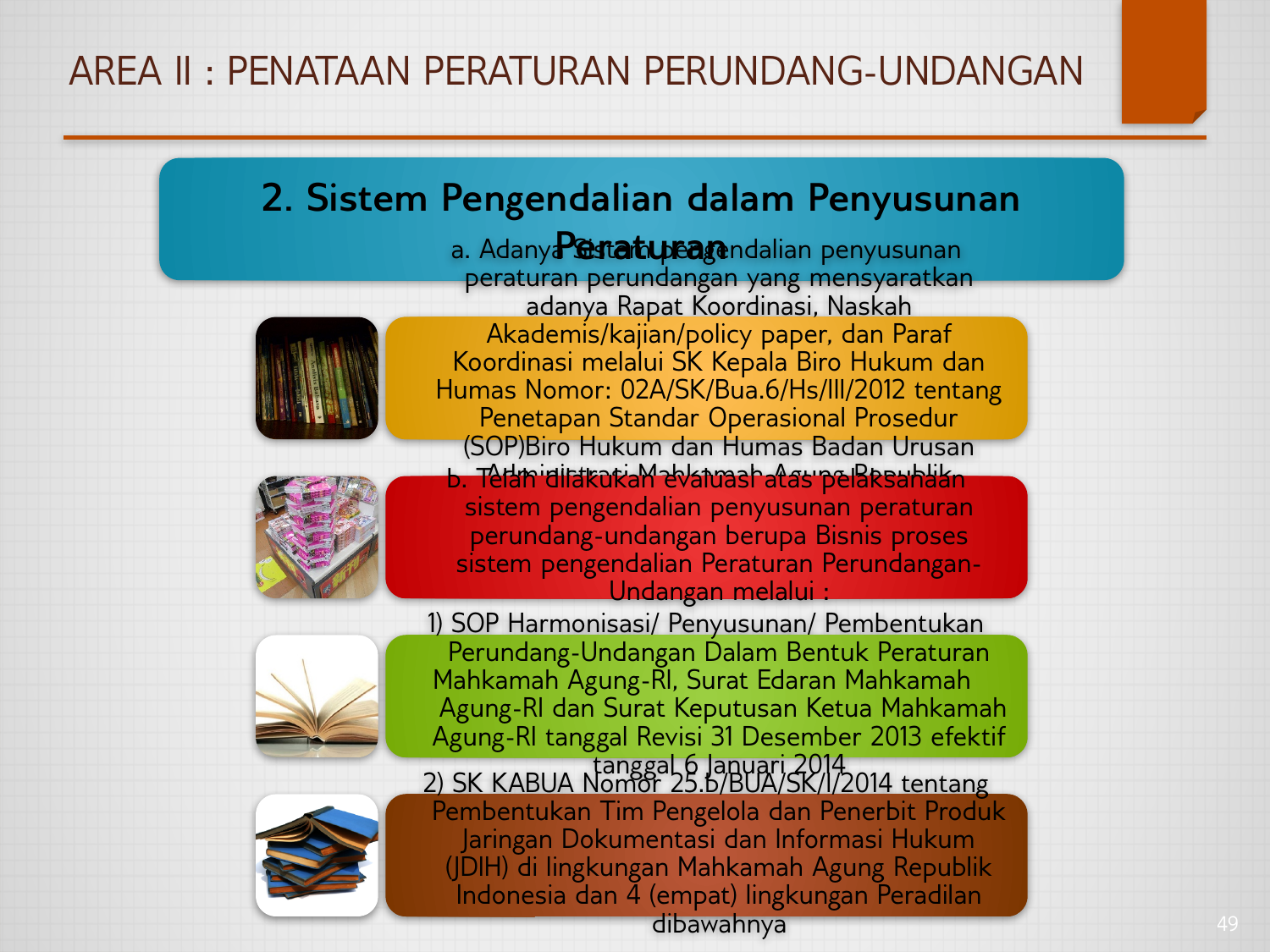

# AREA II : PENATAAN PERATURAN PERUNDANG-UNDANGAN
2) SK KABUA Nomor 25.b/BUA/SK/I/2014 tentang Pembentukan Tim Pengelola dan Penerbit Produk Jaringan Dokumentasi dan Informasi Hukum (JDIH) di lingkungan Mahkamah Agung Republik Indonesia dan 4 (empat) lingkungan Peradilan dibawahnya
1) SOP Harmonisasi/ Penyusunan/ Pembentukan Perundang-Undangan Dalam Bentuk Peraturan Mahkamah Agung-RI, Surat Edaran Mahkamah      Agung-RI dan Surat Keputusan Ketua Mahkamah Agung-RI tanggal Revisi 31 Desember 2013 efektif tanggal 6 Januari 2014
49